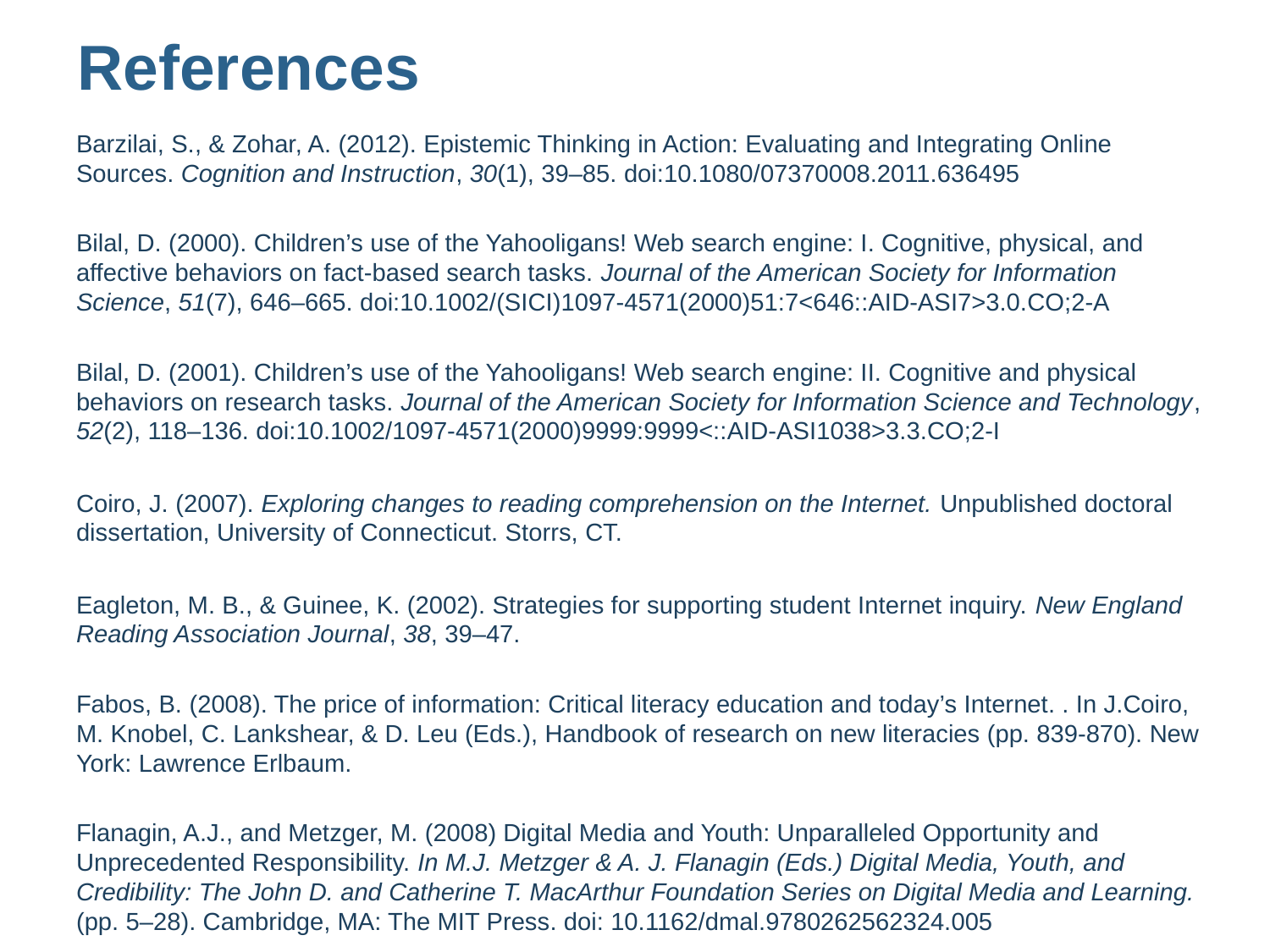

# References
Barzilai, S., & Zohar, A. (2012). Epistemic Thinking in Action: Evaluating and Integrating Online Sources. Cognition and Instruction, 30(1), 39–85. doi:10.1080/07370008.2011.636495
Bilal, D. (2000). Children’s use of the Yahooligans! Web search engine: I. Cognitive, physical, and affective behaviors on fact-based search tasks. Journal of the American Society for Information Science, 51(7), 646–665. doi:10.1002/(SICI)1097-4571(2000)51:7<646::AID-ASI7>3.0.CO;2-A
Bilal, D. (2001). Children’s use of the Yahooligans! Web search engine: II. Cognitive and physical behaviors on research tasks. Journal of the American Society for Information Science and Technology, 52(2), 118–136. doi:10.1002/1097-4571(2000)9999:9999<::AID-ASI1038>3.3.CO;2-I

Coiro, J. (2007). Exploring changes to reading comprehension on the Internet. Unpublished doctoral dissertation, University of Connecticut. Storrs, CT.

Eagleton, M. B., & Guinee, K. (2002). Strategies for supporting student Internet inquiry. New England Reading Association Journal, 38, 39–47.
Fabos, B. (2008). The price of information: Critical literacy education and today’s Internet. . In J.Coiro, M. Knobel, C. Lankshear, & D. Leu (Eds.), Handbook of research on new literacies (pp. 839-870). New York: Lawrence Erlbaum.
Flanagin, A.J., and Metzger, M. (2008) Digital Media and Youth: Unparalleled Opportunity and Unprecedented Responsibility. In M.J. Metzger & A. J. Flanagin (Eds.) Digital Media, Youth, and Credibility: The John D. and Catherine T. MacArthur Foundation Series on Digital Media and Learning. (pp. 5–28). Cambridge, MA: The MIT Press. doi: 10.1162/dmal.9780262562324.005